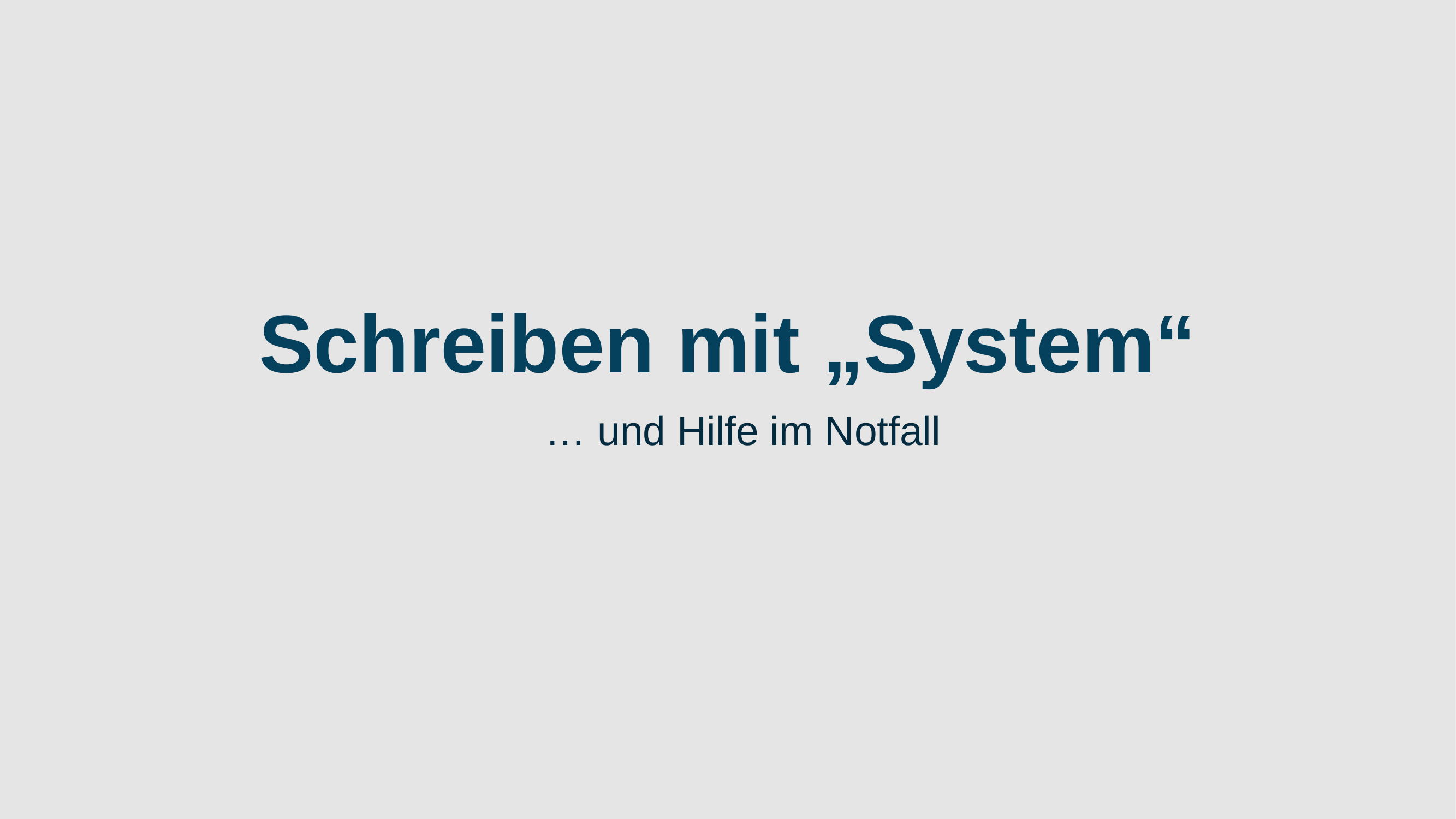

# Schreiben mit „System“
… und Hilfe im Notfall